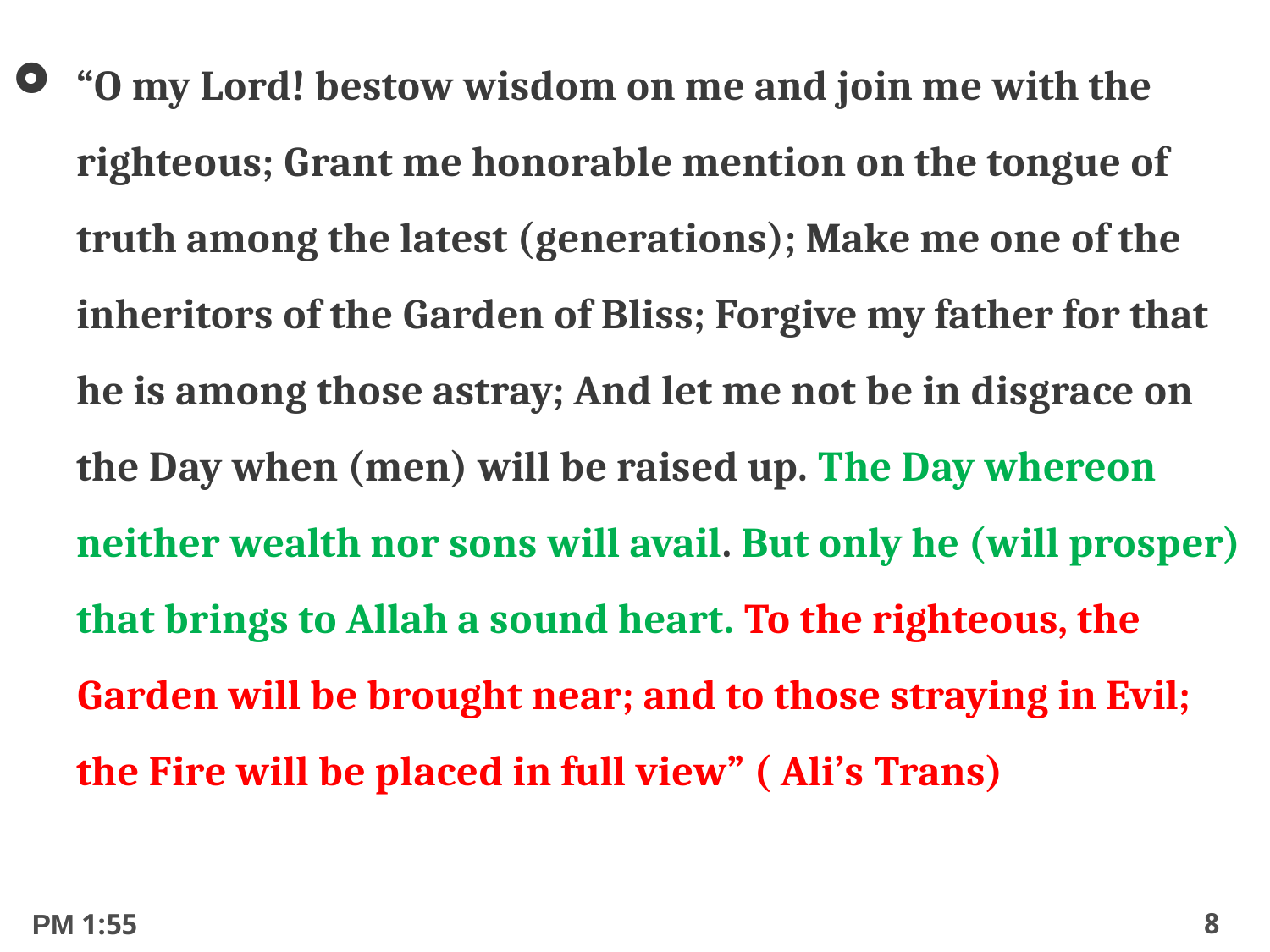

“O my Lord! bestow wisdom on me and join me with the righteous; Grant me honorable mention on the tongue of truth among the latest (generations); Make me one of the inheritors of the Garden of Bliss; Forgive my father for that he is among those astray; And let me not be in disgrace on the Day when (men) will be raised up. The Day whereon neither wealth nor sons will avail. But only he (will prosper) that brings to Allah a sound heart. To the righteous, the Garden will be brought near; and to those straying in Evil; the Fire will be placed in full view” ( Ali’s Trans)